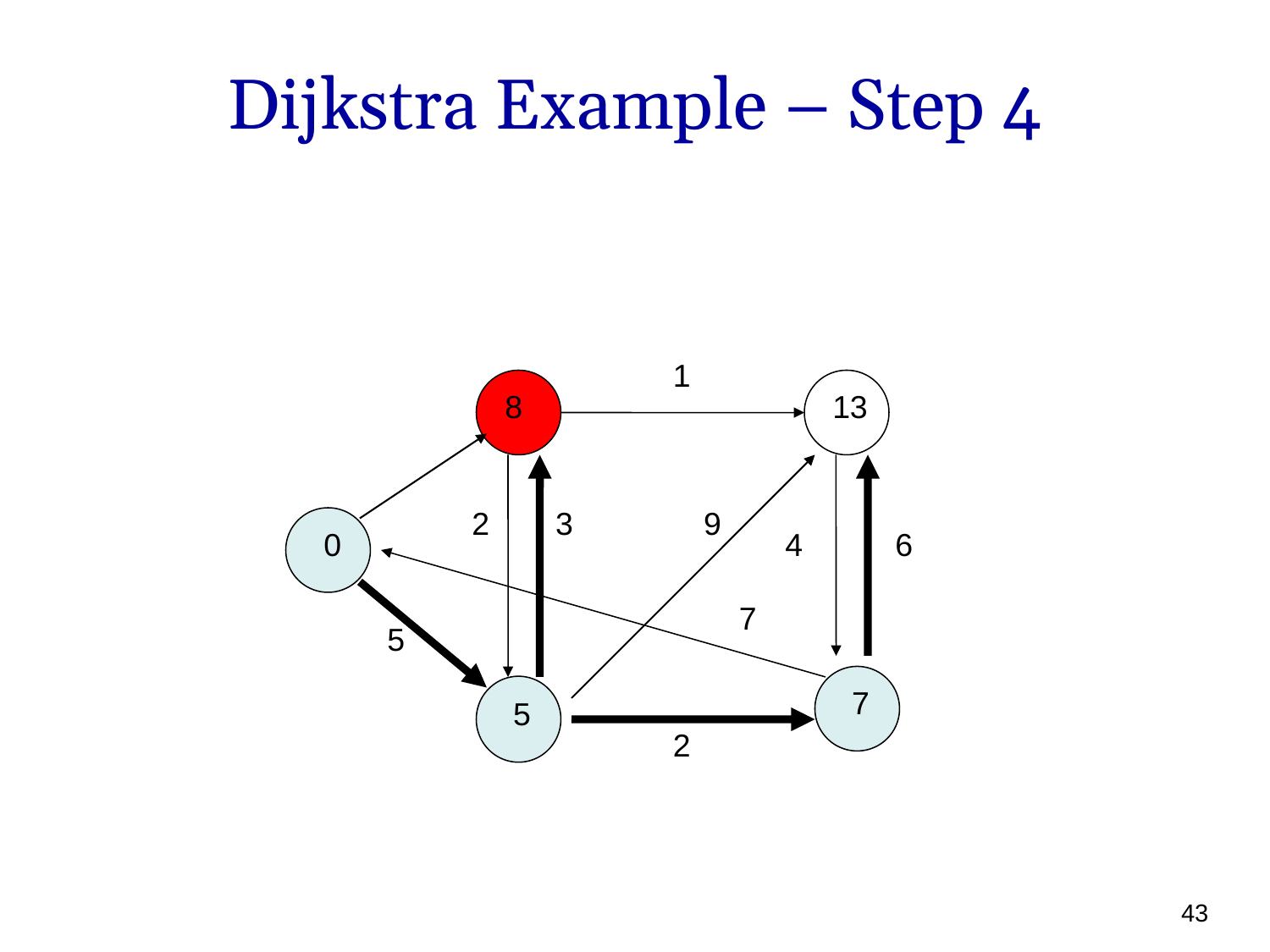

# Dijkstra Example – Step 4
1

8
13

2
3
9

0
4
6

7
5

7
5

2
43